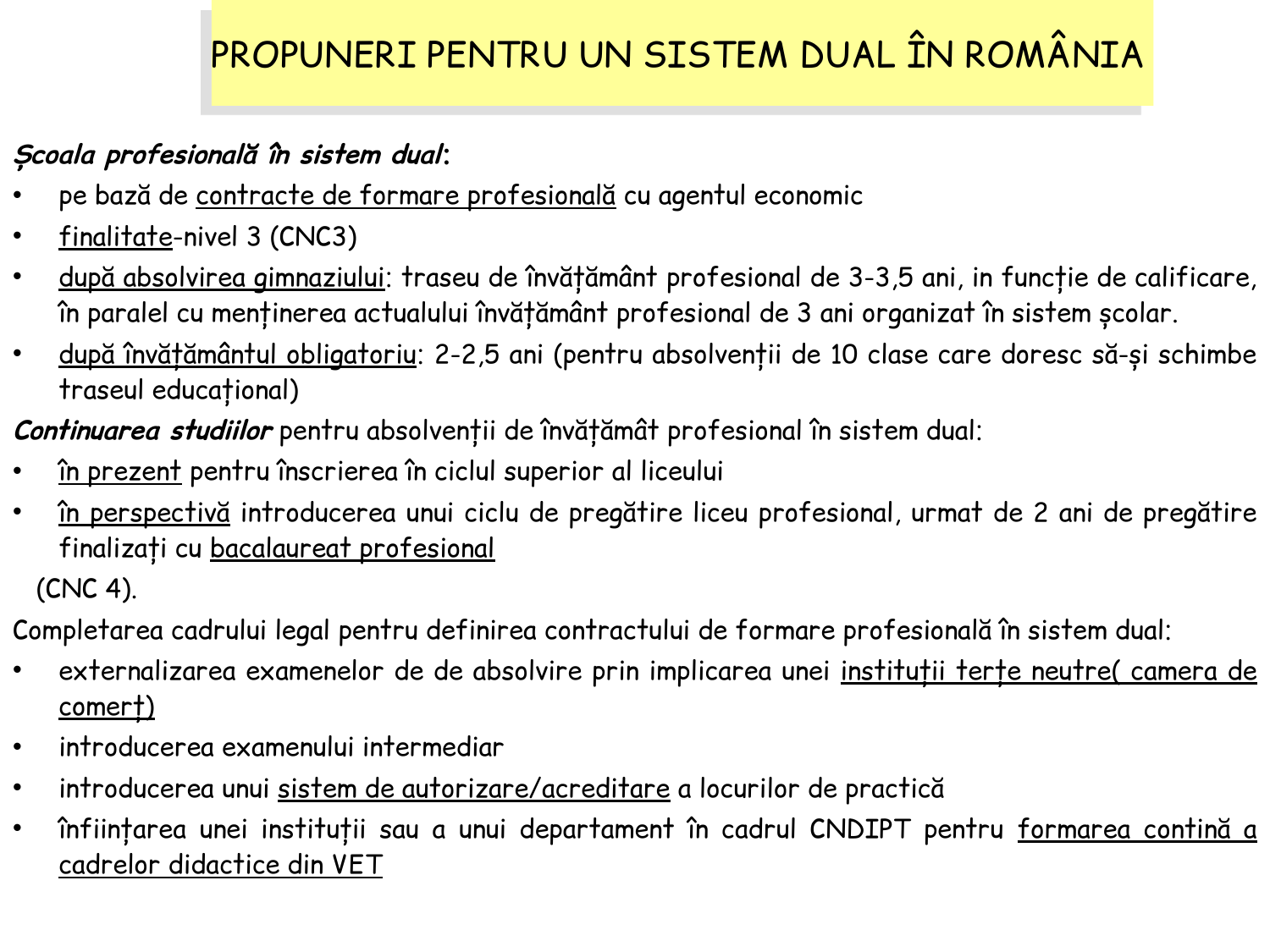

PROPUNERI PENTRU UN SISTEM DUAL ÎN ROMÂNIA
Școala profesională în sistem dual:
pe bază de contracte de formare profesională cu agentul economic
finalitate-nivel 3 (CNC3)
după absolvirea gimnaziului: traseu de învățământ profesional de 3-3,5 ani, in funcție de calificare, în paralel cu menținerea actualului învățământ profesional de 3 ani organizat în sistem școlar.
după învățământul obligatoriu: 2-2,5 ani (pentru absolvenții de 10 clase care doresc să-și schimbe traseul educațional)
Continuarea studiilor pentru absolvenții de învățămât profesional în sistem dual:
în prezent pentru înscrierea în ciclul superior al liceului
în perspectivă introducerea unui ciclu de pregătire liceu profesional, urmat de 2 ani de pregătire finalizați cu bacalaureat profesional
   (CNC 4).
Completarea cadrului legal pentru definirea contractului de formare profesională în sistem dual:
externalizarea examenelor de de absolvire prin implicarea unei instituții terțe neutre( camera de comerț)
introducerea examenului intermediar
introducerea unui sistem de autorizare/acreditare a locurilor de practică
înființarea unei instituții sau a unui departament în cadrul CNDIPT pentru formarea contină a cadrelor didactice din VET